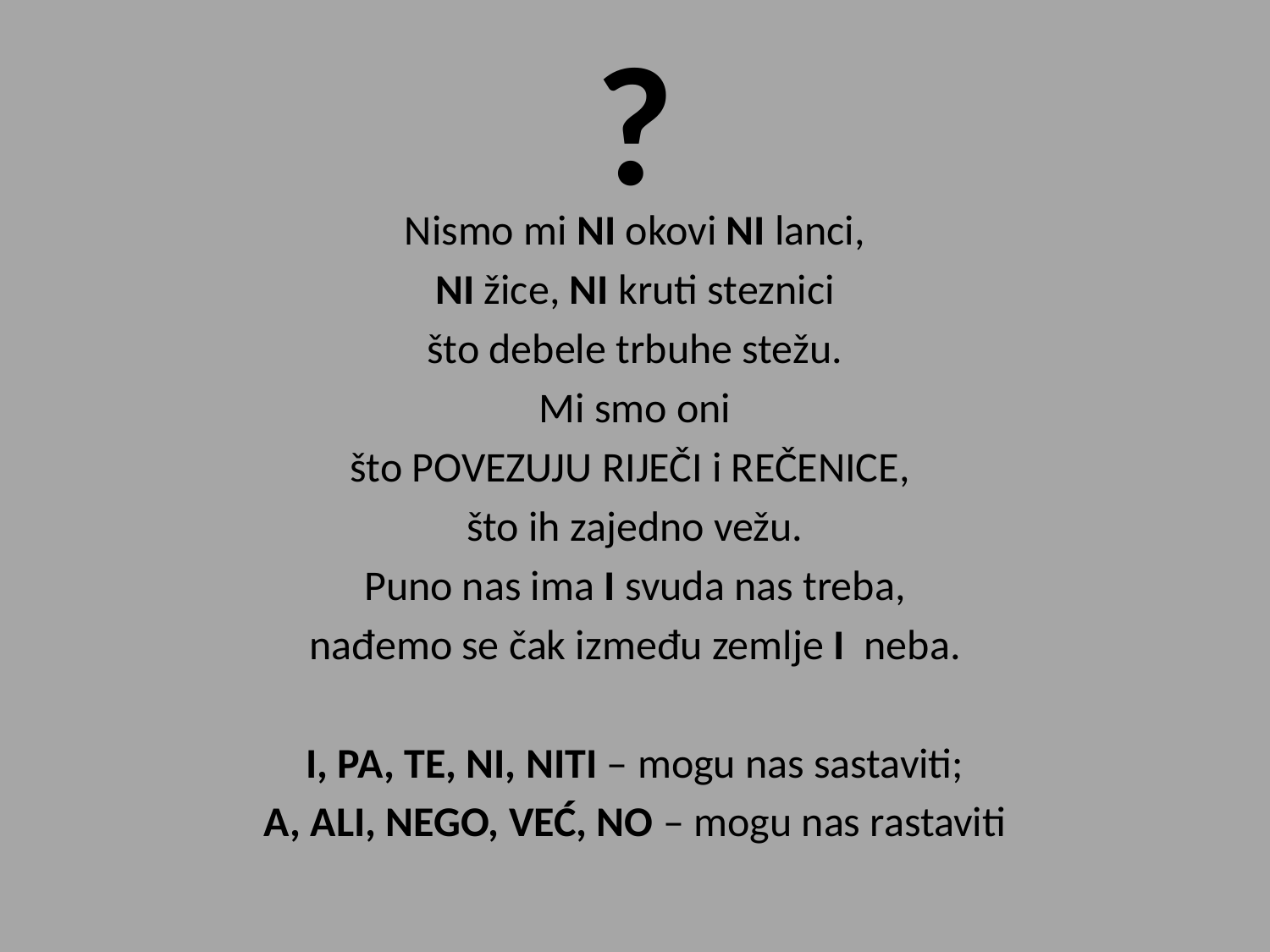

# ?
Nismo mi NI okovi NI lanci,
NI žice, NI kruti steznici
što debele trbuhe stežu.
Mi smo oni
što POVEZUJU RIJEČI i REČENICE,
što ih zajedno vežu.
Puno nas ima I svuda nas treba,
nađemo se čak između zemlje I  neba.

I, PA, TE, NI, NITI – mogu nas sastaviti;
A, ALI, NEGO, VEĆ, NO – mogu nas rastaviti